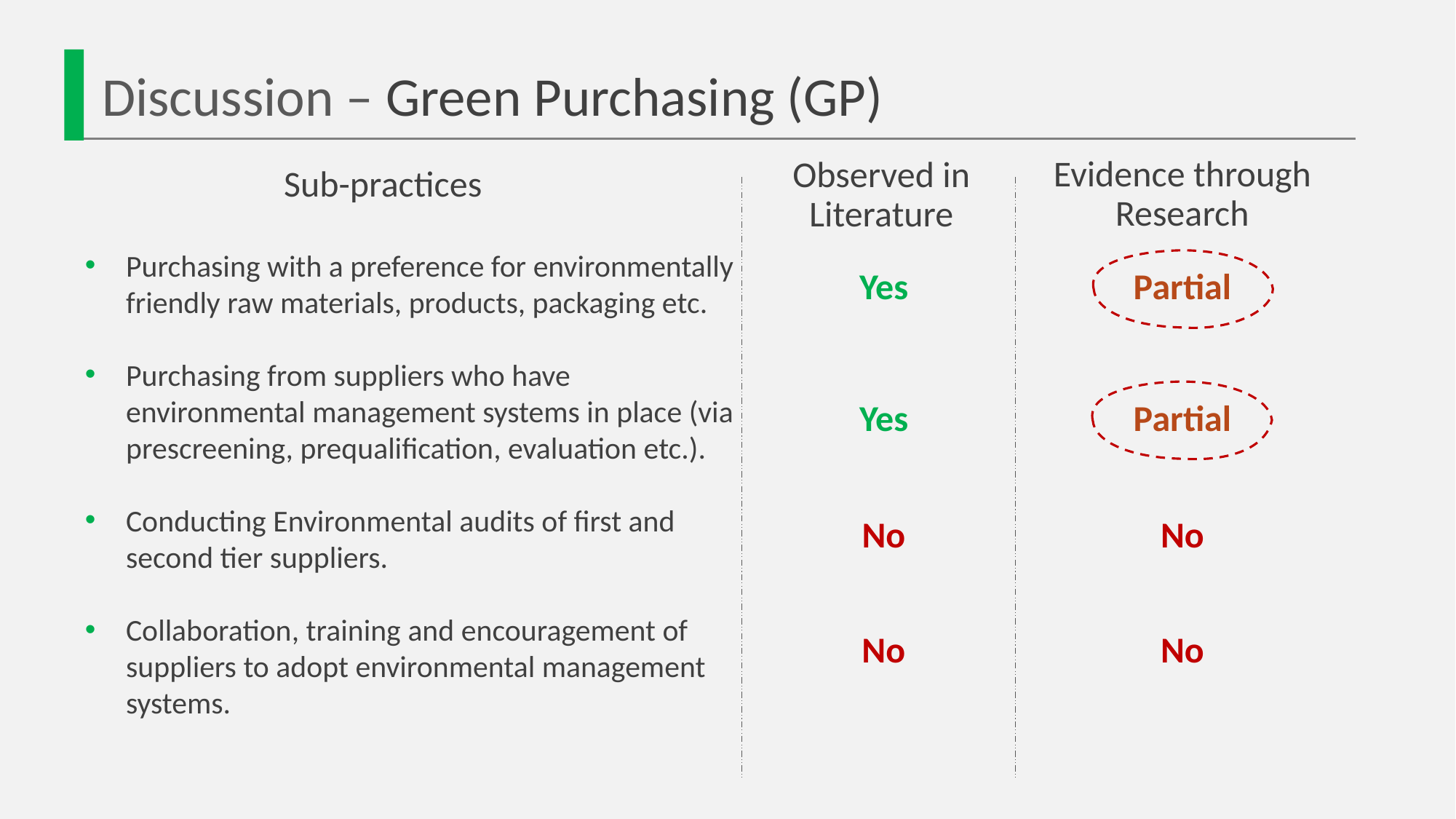

Discussion – Green Purchasing (GP)

Sub-practices
Observed in Literature
Evidence through Research
Purchasing with a preference for environmentally friendly raw materials, products, packaging etc.

Purchasing from suppliers who have environmental management systems in place (via prescreening, prequalification, evaluation etc.).

Conducting Environmental audits of first and second tier suppliers.

Collaboration, training and encouragement of suppliers to adopt environmental management systems.

Partial
Yes

Partial
Yes
No
No
No
No